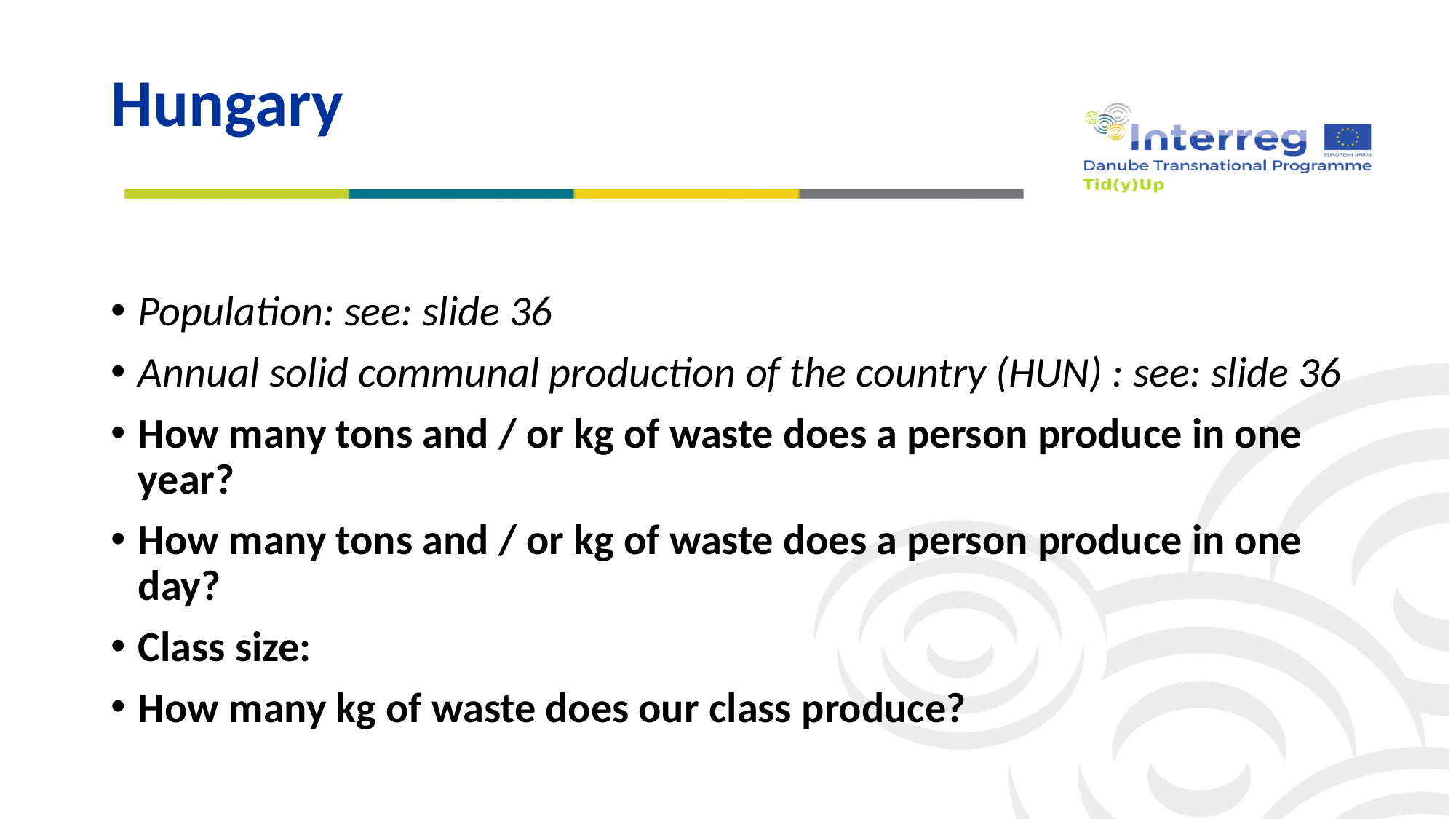

# Hungary

Population: see: slide 36
Annual solid communal production of the country (HUN) : see: slide 36
How many tons and / or kg of waste does a person produce in one year?
How many tons and / or kg of waste does a person produce in one day?
Class size:
How many kg of waste does our class produce?